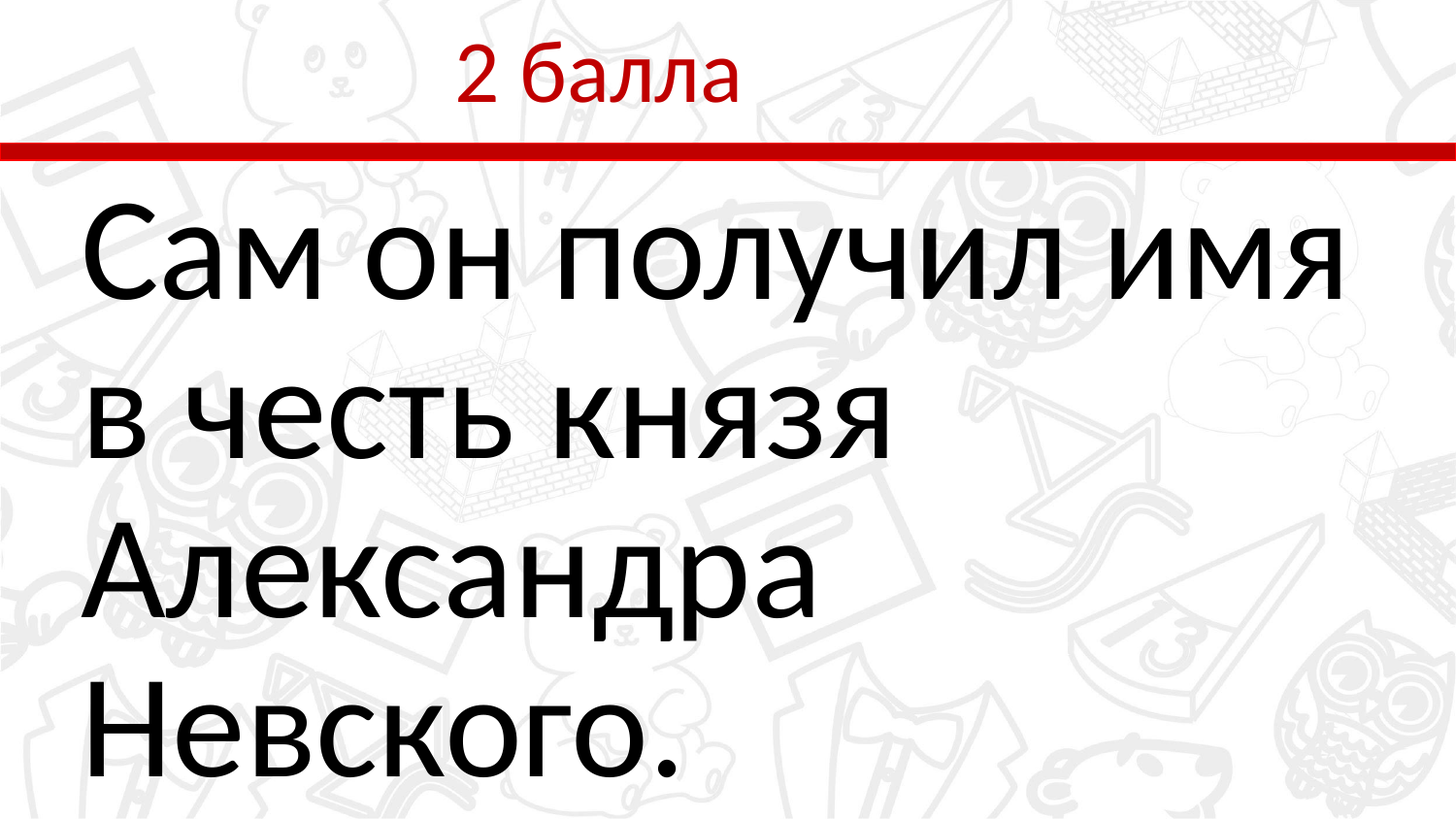

# 2 балла

 	Сам он получил имя в честь князя Александра Невского.